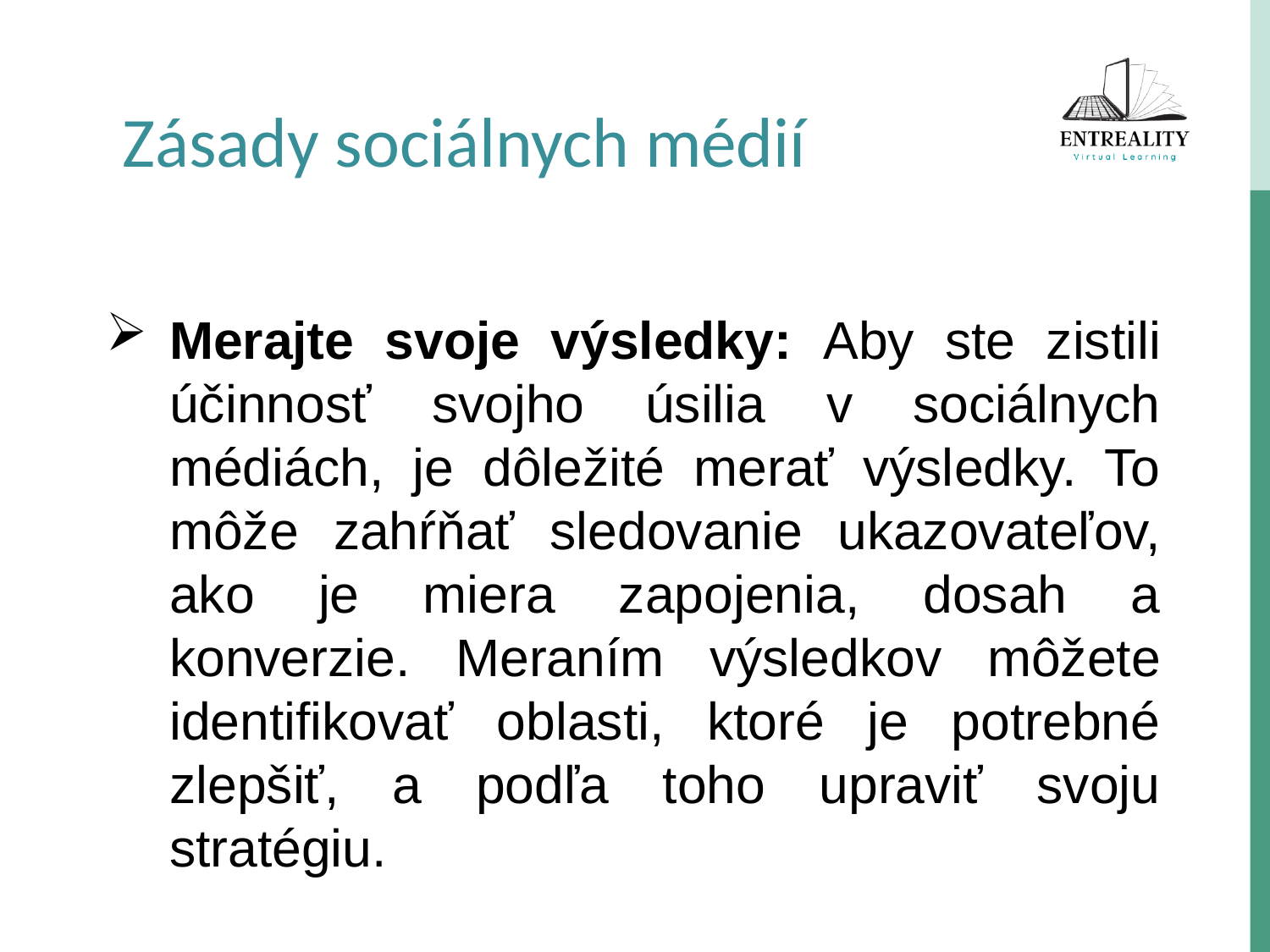

Zásady sociálnych médií

Merajte svoje výsledky: Aby ste zistili účinnosť svojho úsilia v sociálnych médiách, je dôležité merať výsledky. To môže zahŕňať sledovanie ukazovateľov, ako je miera zapojenia, dosah a konverzie. Meraním výsledkov môžete identifikovať oblasti, ktoré je potrebné zlepšiť, a podľa toho upraviť svoju stratégiu.